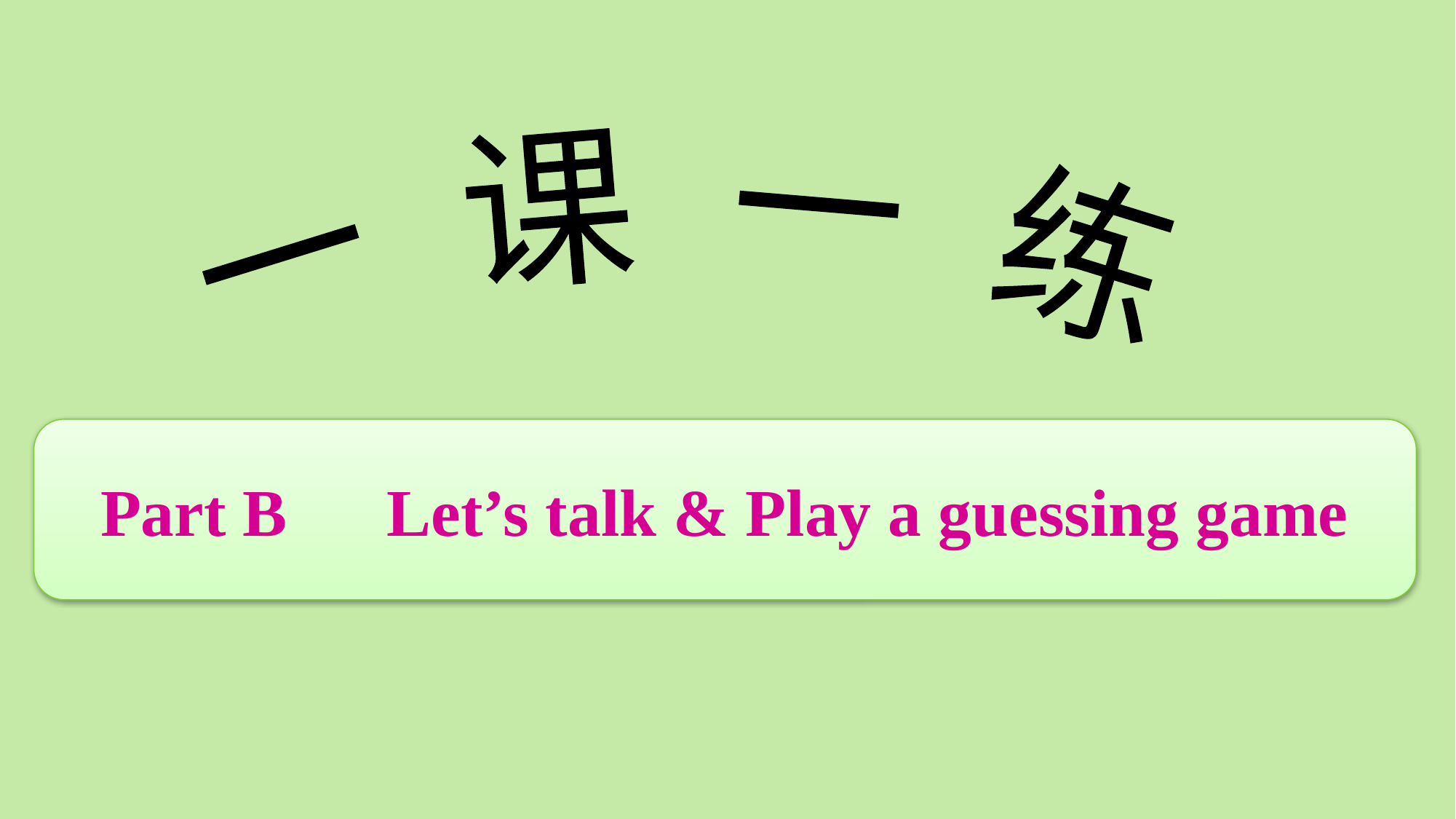

Part B　Let’s talk & Play a guessing game